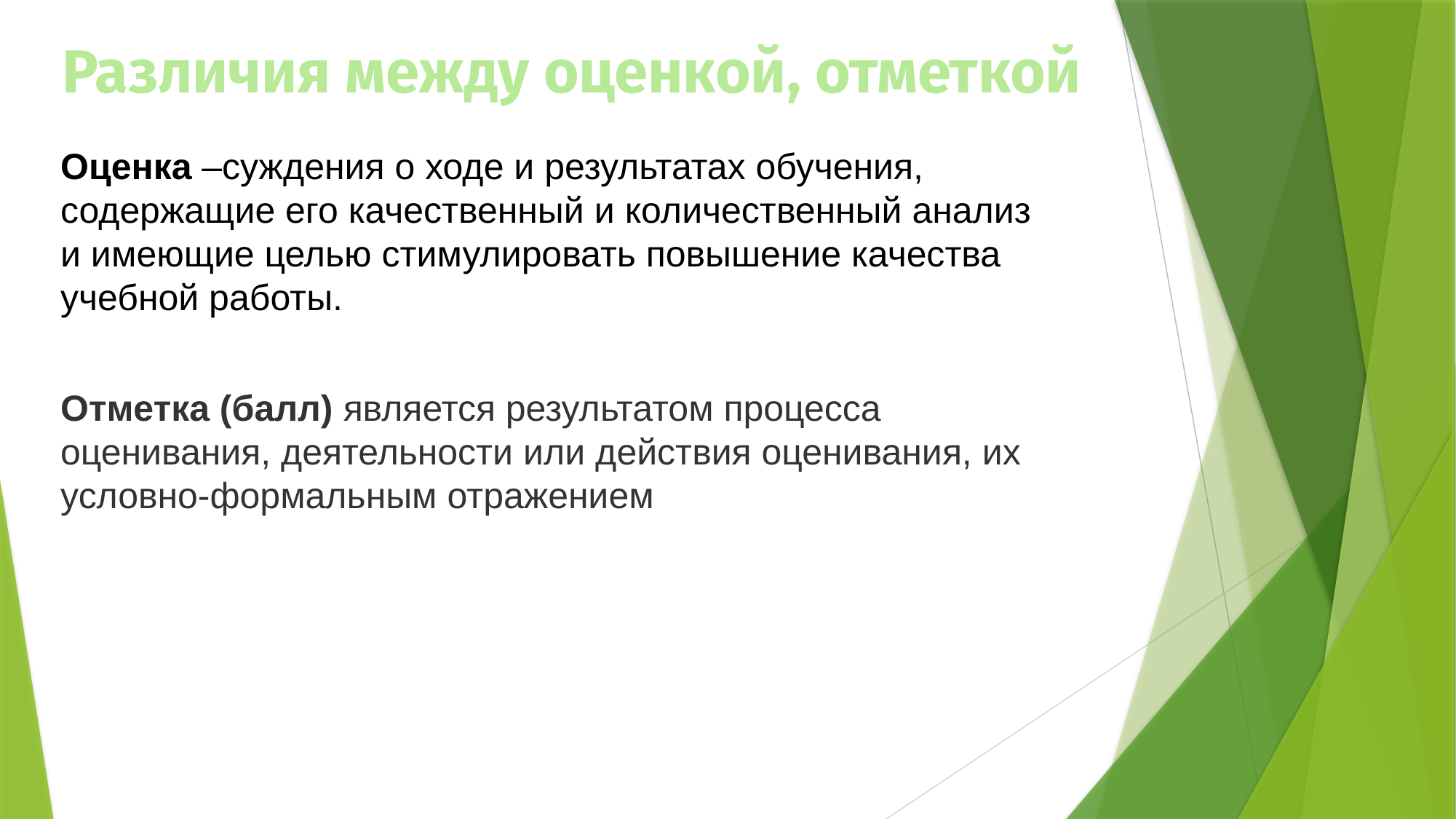

Различия между оценкой, отметкой
Оценка –суждения о ходе и результатах обучения, содержащие его качественный и количественный анализ и имеющие целью стимулировать повышение качества учебной работы.
Отметка (балл) является результатом процесса оценивания, деятельности или действия оценивания, их условно-формальным отражением